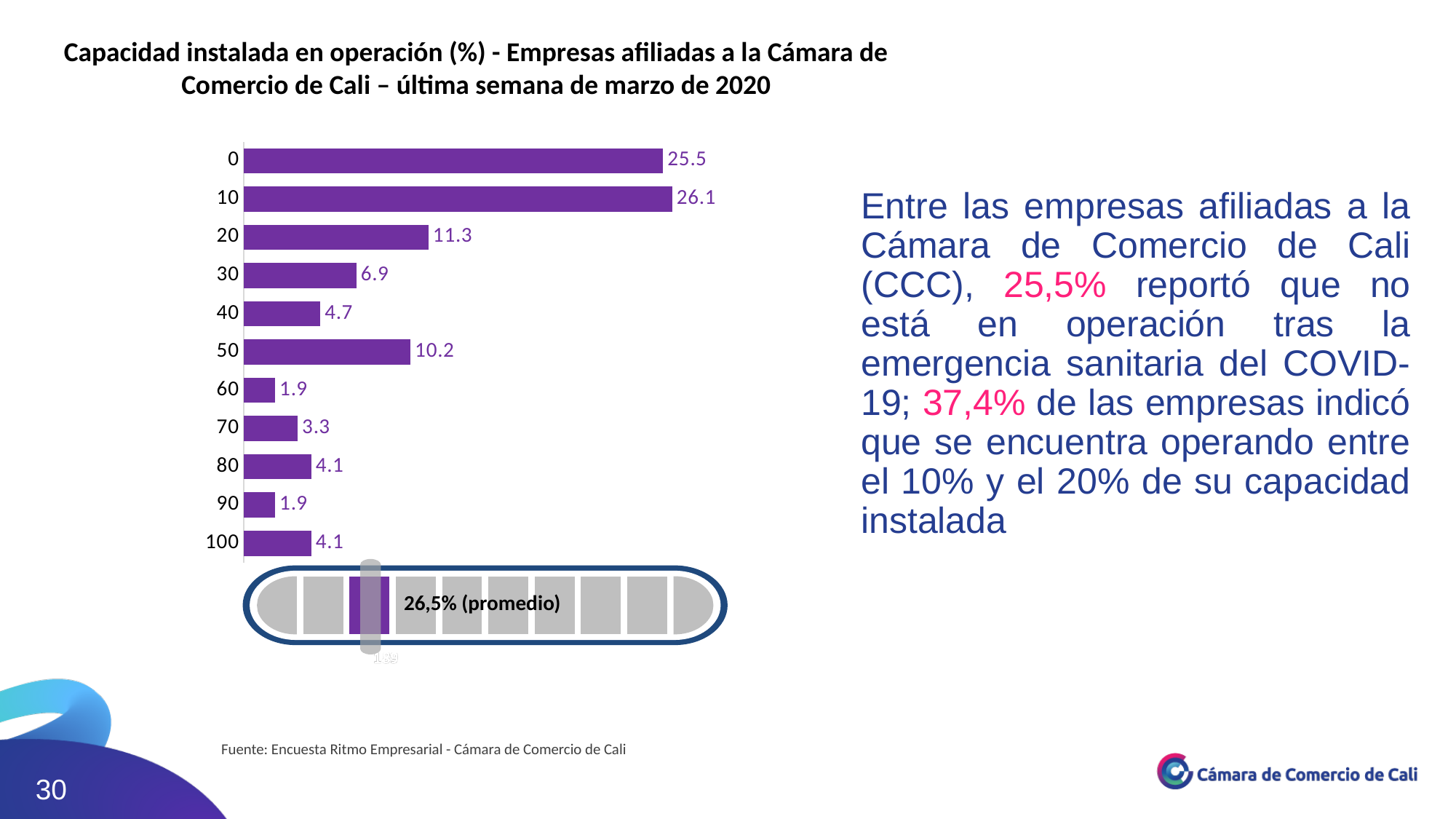

Capacidad instalada en operación (%) - Empresas afiliadas a la Cámara de Comercio de Cali – última semana de marzo de 2020

### Chart

| Category | Proporción |
|---|---|
| 0 | 25.549450549450547 |
| 10 | 26.098901098901102 |
| 20 | 11.263736263736265 |
| 30 | 6.868131868131869 |
| 40 | 4.670329670329671 |
| 50 | 10.164835164835164 |
| 60 | 1.9230769230769231 |
| 70 | 3.296703296703297 |
| 80 | 4.1208791208791204 |
| 90 | 1.9230769230769231 |
| 100 | 4.1208791208791204 |
Entre las empresas afiliadas a la Cámara de Comercio de Cali (CCC), 25,5% reportó que no está en operación tras la emergencia sanitaria del COVID-19; 37,4% de las empresas indicó que se encuentra operando entre el 10% y el 20% de su capacidad instalada

26,5% (promedio)
Fuente: Encuesta Ritmo Empresarial - Cámara de Comercio de Cali